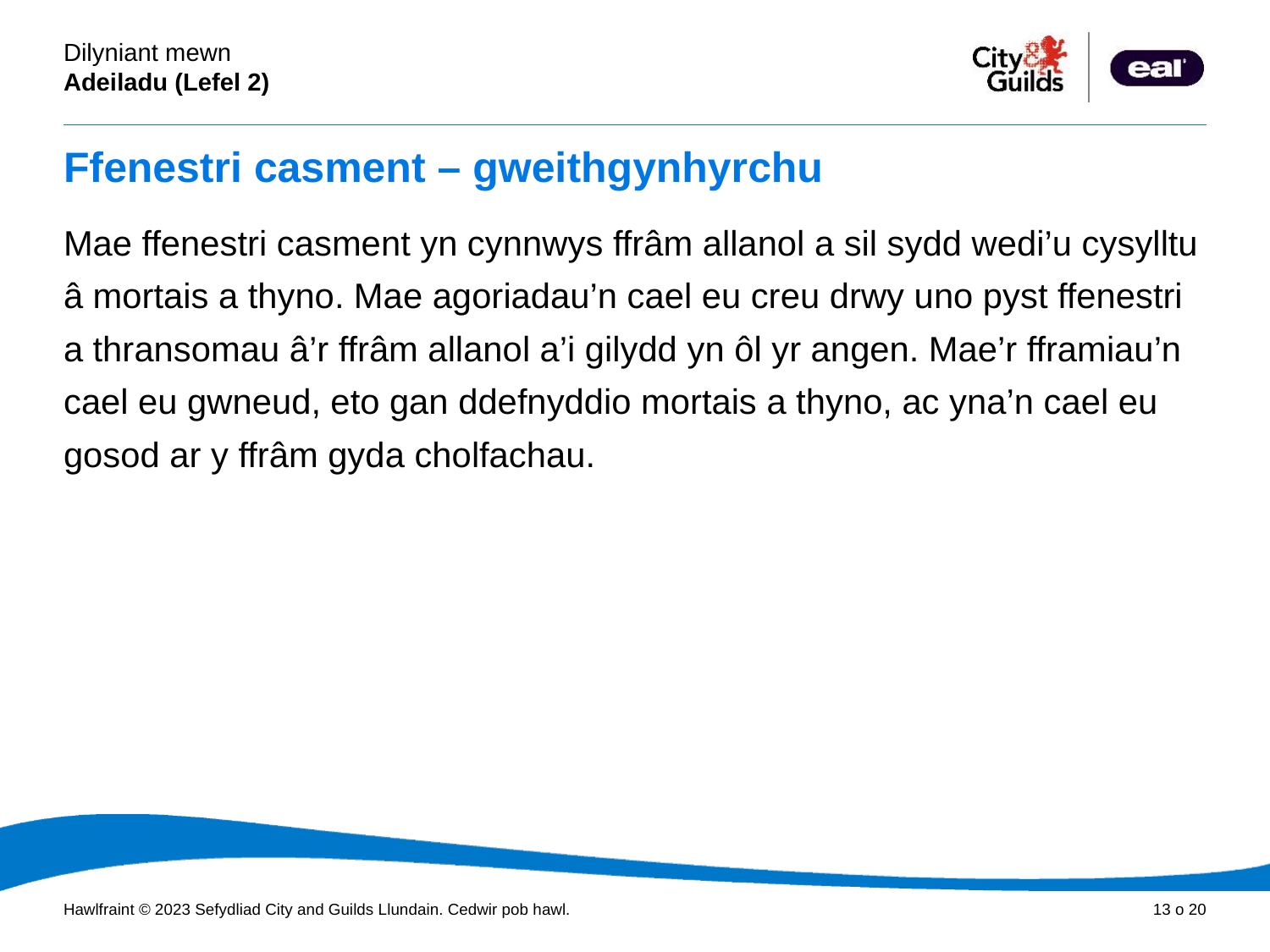

# Ffenestri casment – gweithgynhyrchu
Mae ffenestri casment yn cynnwys ffrâm allanol a sil sydd wedi’u cysylltu â mortais a thyno. Mae agoriadau’n cael eu creu drwy uno pyst ffenestri a thransomau â’r ffrâm allanol a’i gilydd yn ôl yr angen. Mae’r fframiau’n cael eu gwneud, eto gan ddefnyddio mortais a thyno, ac yna’n cael eu gosod ar y ffrâm gyda cholfachau.